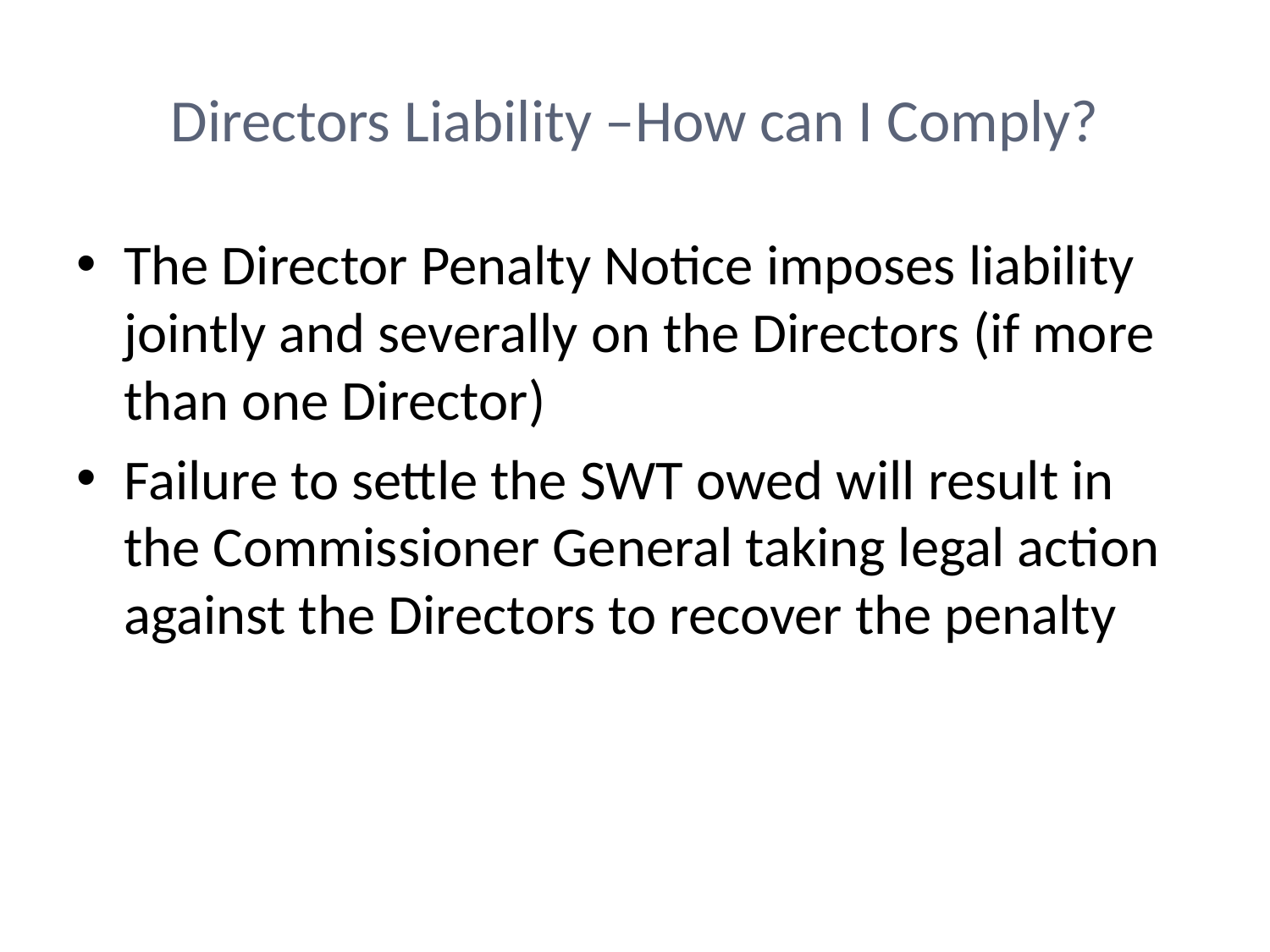

# Directors Liability –How can I Comply?
The Director Penalty Notice imposes liability jointly and severally on the Directors (if more than one Director)
Failure to settle the SWT owed will result in the Commissioner General taking legal action against the Directors to recover the penalty